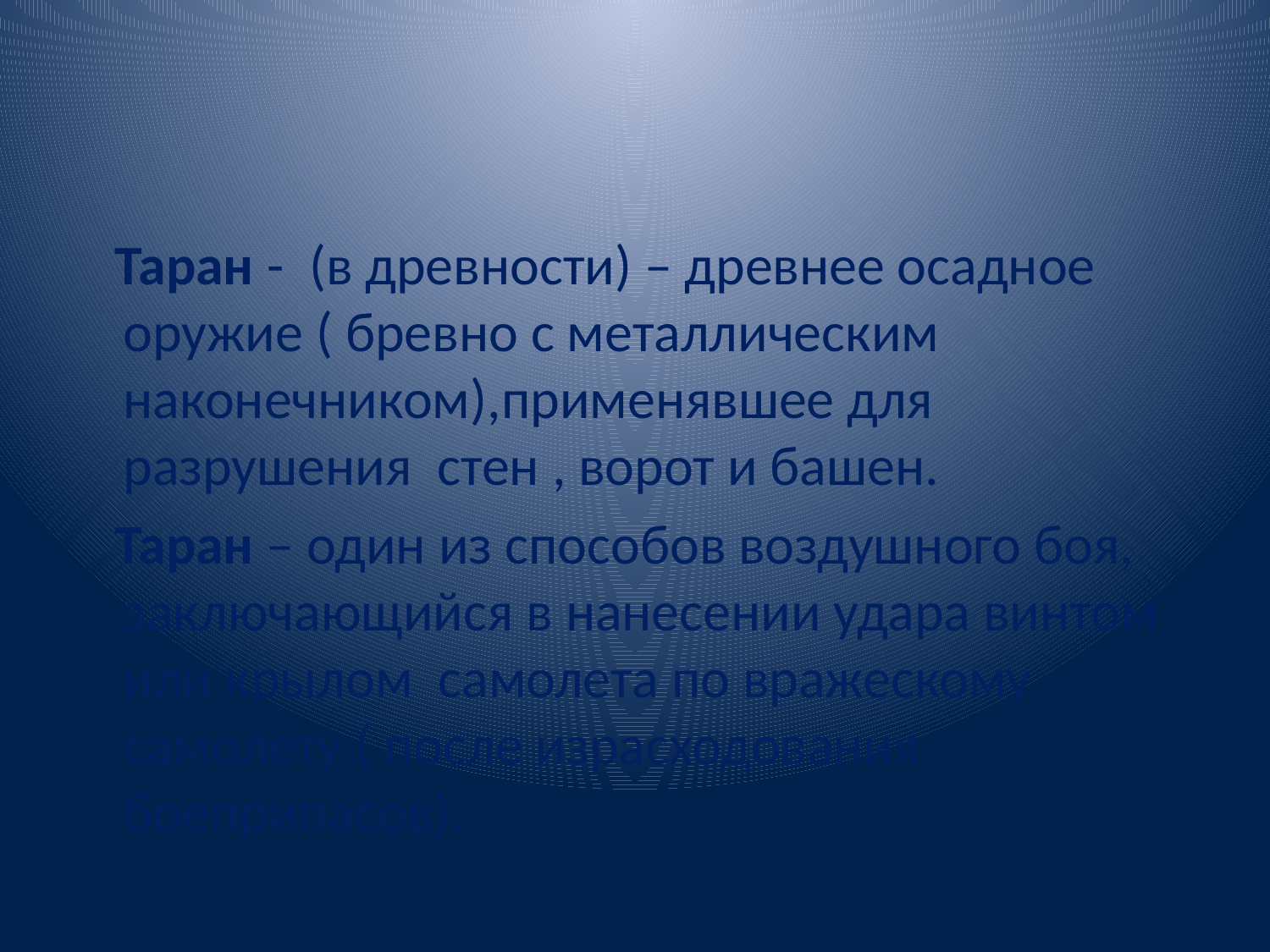

#
   Таран -  (в древности) – древнее осадное оружие ( бревно с металлическим наконечником),применявшее для разрушения  стен , ворот и башен.
   Таран – один из способов воздушного боя,
заключающийся в нанесении удара винтом или крылом  самолета по вражескому самолету ( после израсходования  боеприпасов).